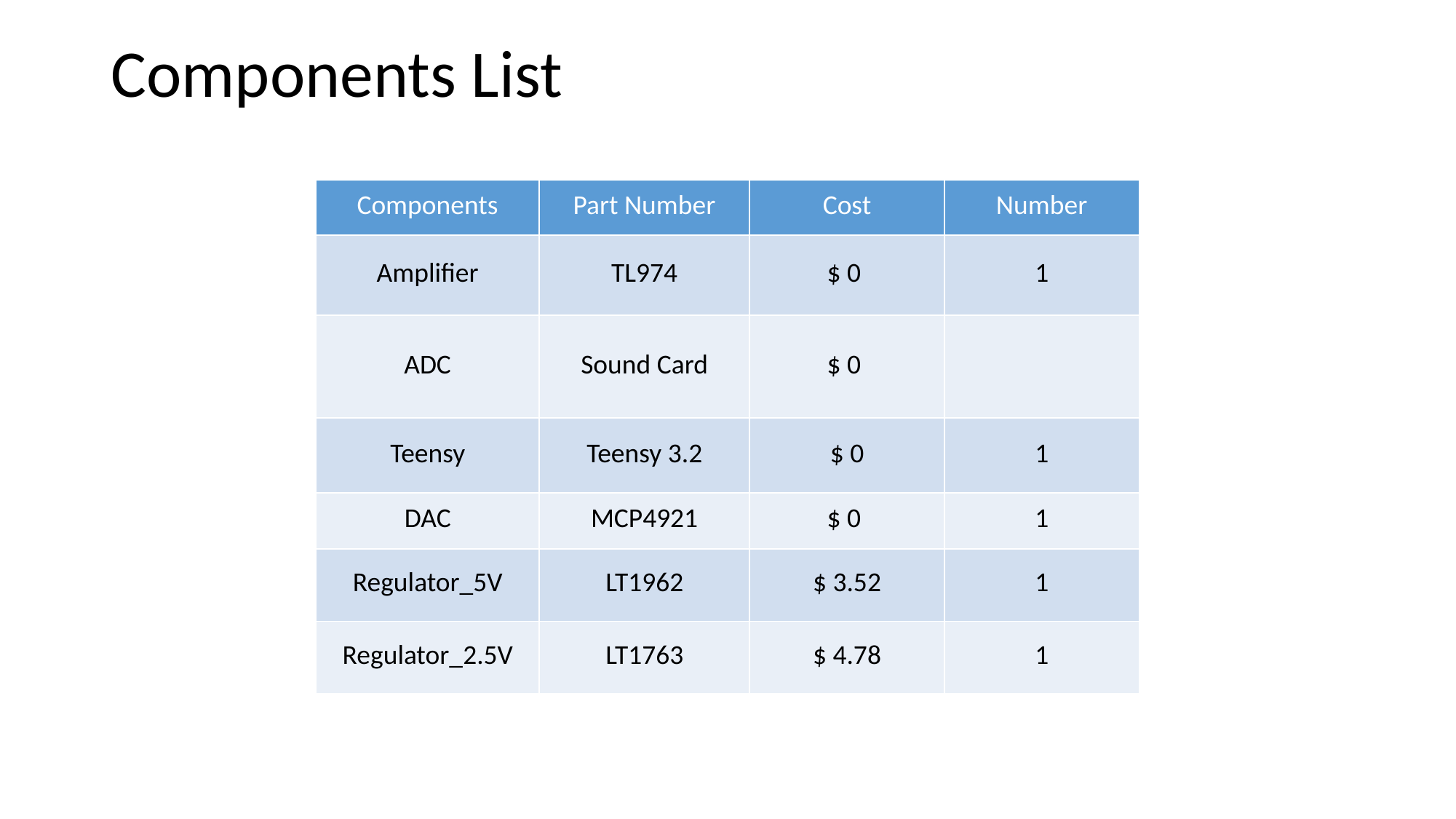

Components List
| Components | Part Number | Cost | Number |
| --- | --- | --- | --- |
| Amplifier | TL974 | $ 0 | 1 |
| ADC | Sound Card | $ 0 |  |
| Teensy | Teensy 3.2 | $ 0 | 1 |
| DAC | MCP4921 | $ 0 | 1 |
| Regulator\_5V | LT1962 | $ 3.52 | 1 |
| Regulator\_2.5V | LT1763 | $ 4.78 | 1 |